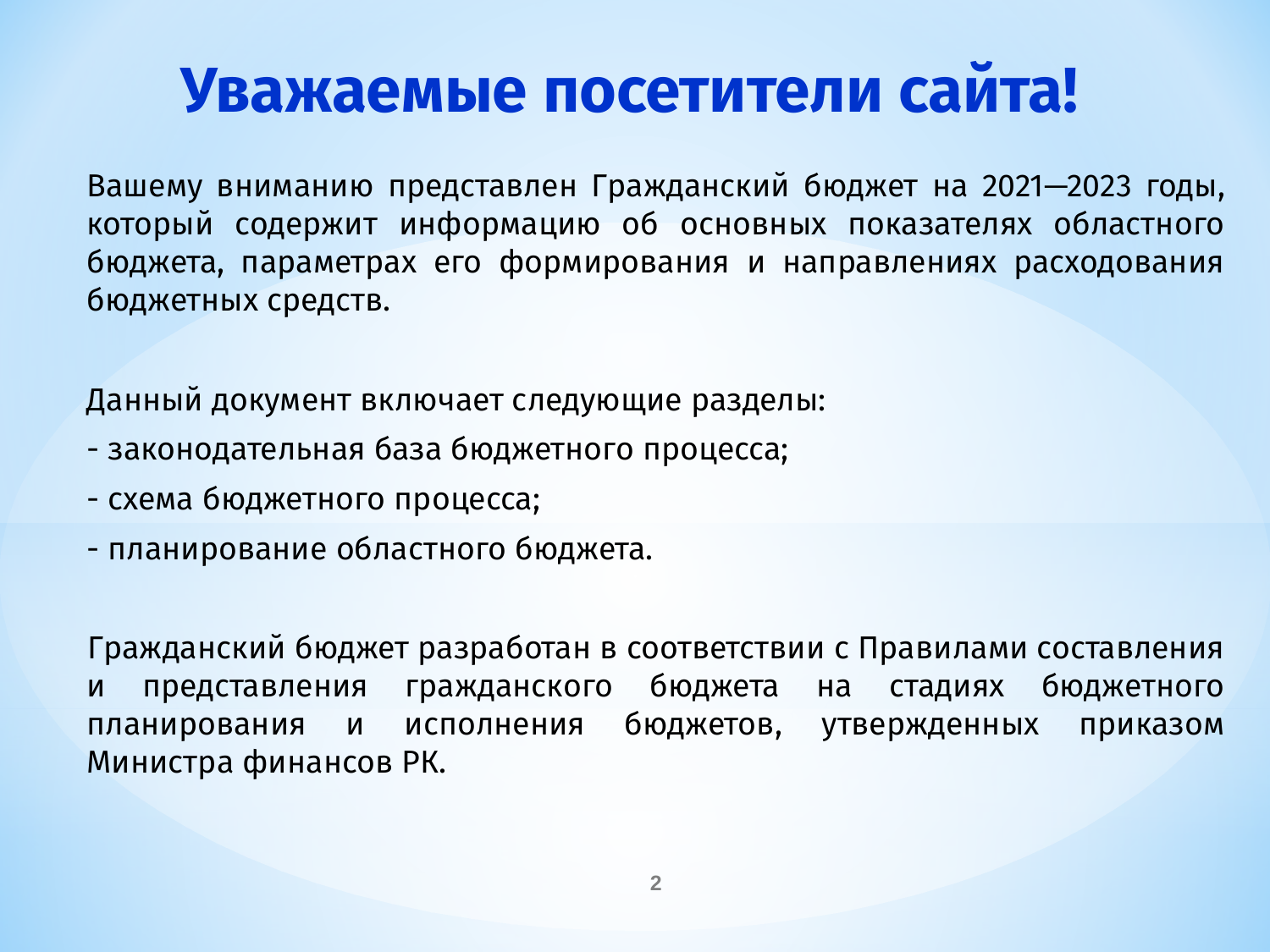

# Уважаемые посетители сайта!
	Вашему вниманию представлен Гражданский бюджет на 2021─2023 годы, который содержит информацию об основных показателях областного бюджета, параметрах его формирования и направлениях расходования бюджетных средств.

   Данный документ включает следующие разделы:
	- законодательная база бюджетного процесса;
	- схема бюджетного процесса;
	- планирование областного бюджета.

   Гражданский бюджет разработан в соответствии с Правилами составления и представления гражданского бюджета на стадиях бюджетного планирования и исполнения бюджетов, утвержденных приказом Министра финансов РК.
2